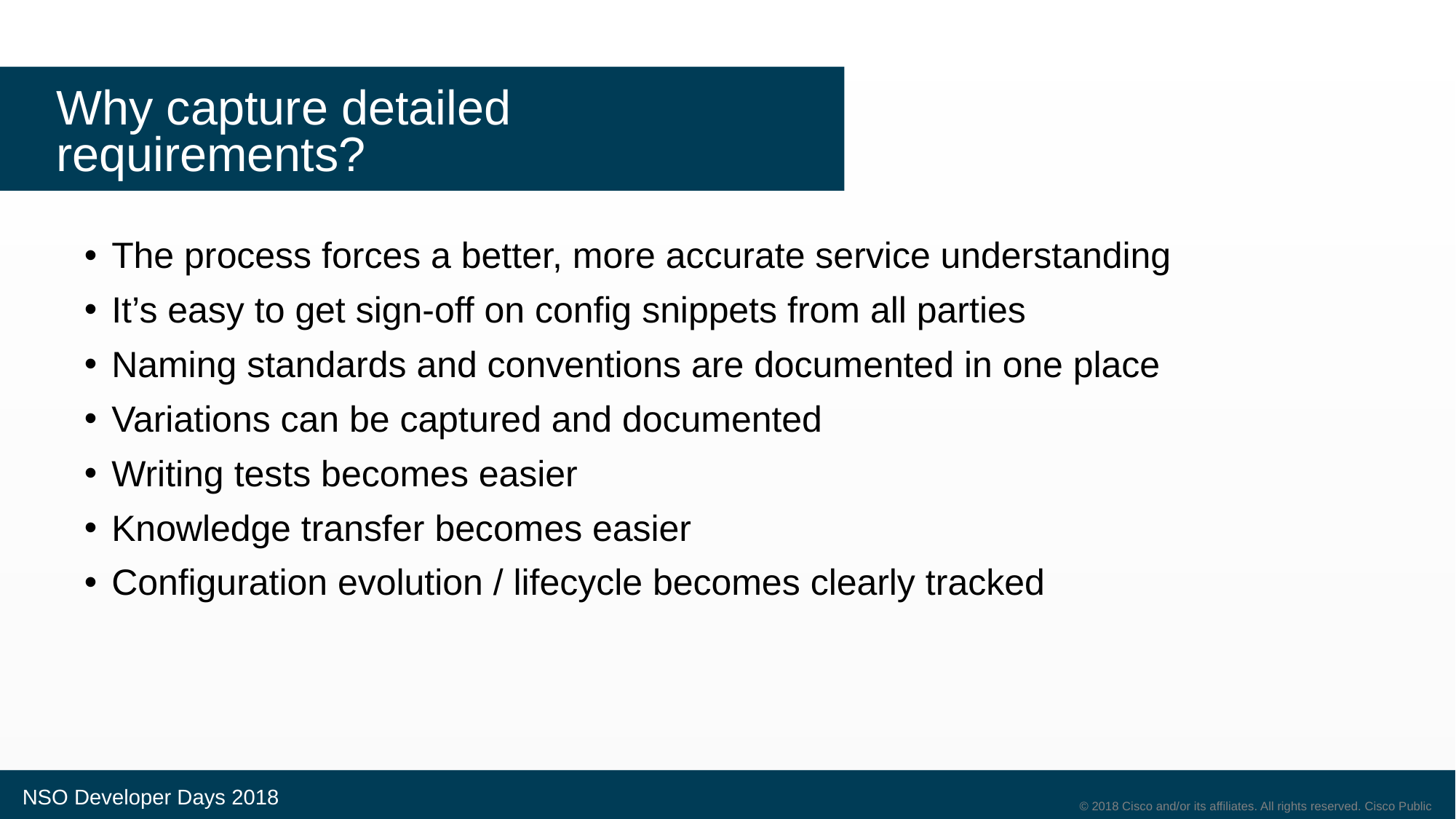

# Why capture detailed requirements?
The process forces a better, more accurate service understanding
It’s easy to get sign-off on config snippets from all parties
Naming standards and conventions are documented in one place
Variations can be captured and documented
Writing tests becomes easier
Knowledge transfer becomes easier
Configuration evolution / lifecycle becomes clearly tracked